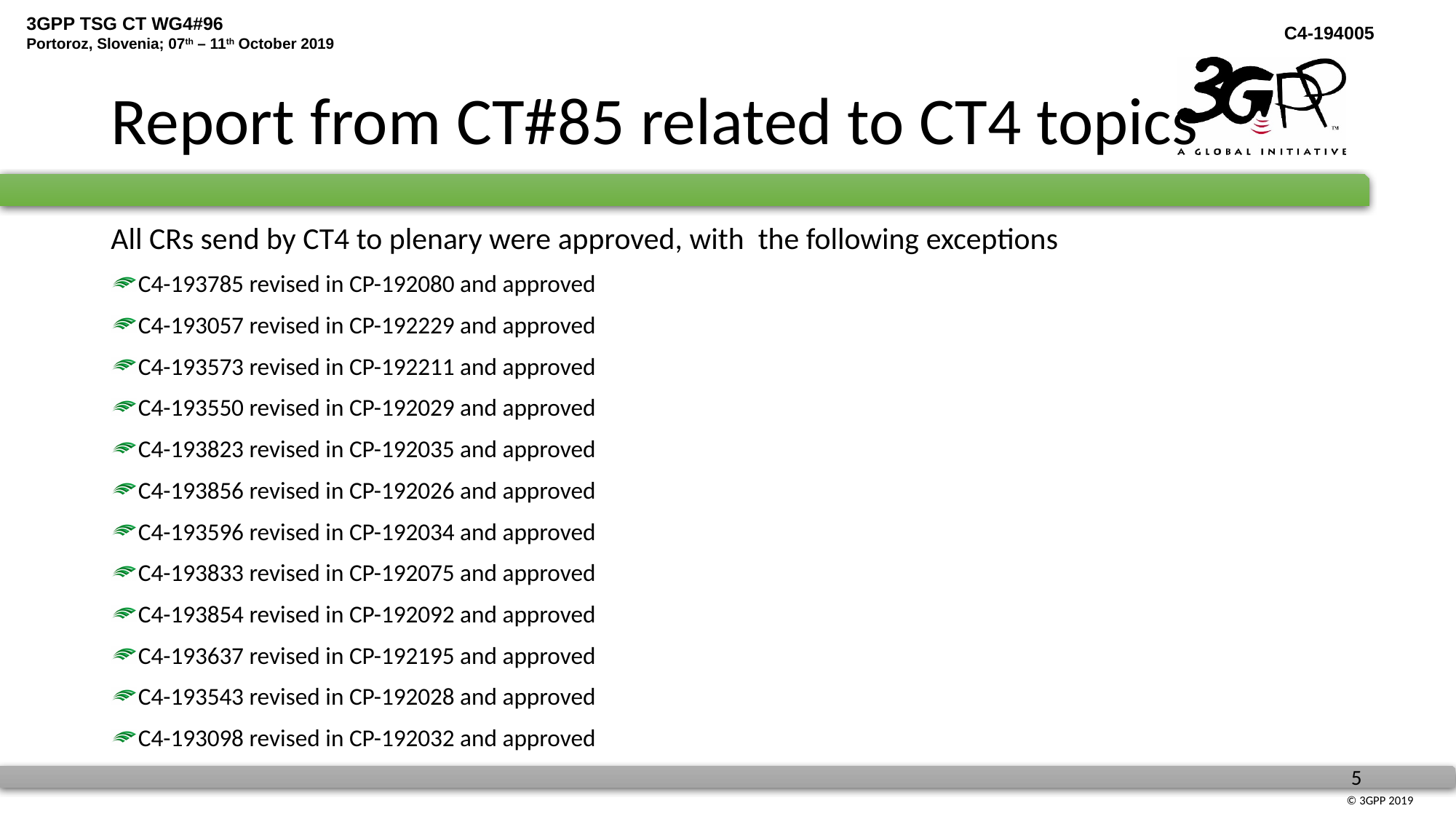

# Report from CT#85 related to CT4 topics
All CRs send by CT4 to plenary were approved, with  the following exceptions
C4-193785 revised in CP-192080 and approved
C4-193057 revised in CP-192229 and approved
C4-193573 revised in CP-192211 and approved
C4-193550 revised in CP-192029 and approved
C4-193823 revised in CP-192035 and approved
C4-193856 revised in CP-192026 and approved
C4-193596 revised in CP-192034 and approved
C4-193833 revised in CP-192075 and approved
C4-193854 revised in CP-192092 and approved
C4-193637 revised in CP-192195 and approved
C4-193543 revised in CP-192028 and approved
C4-193098 revised in CP-192032 and approved